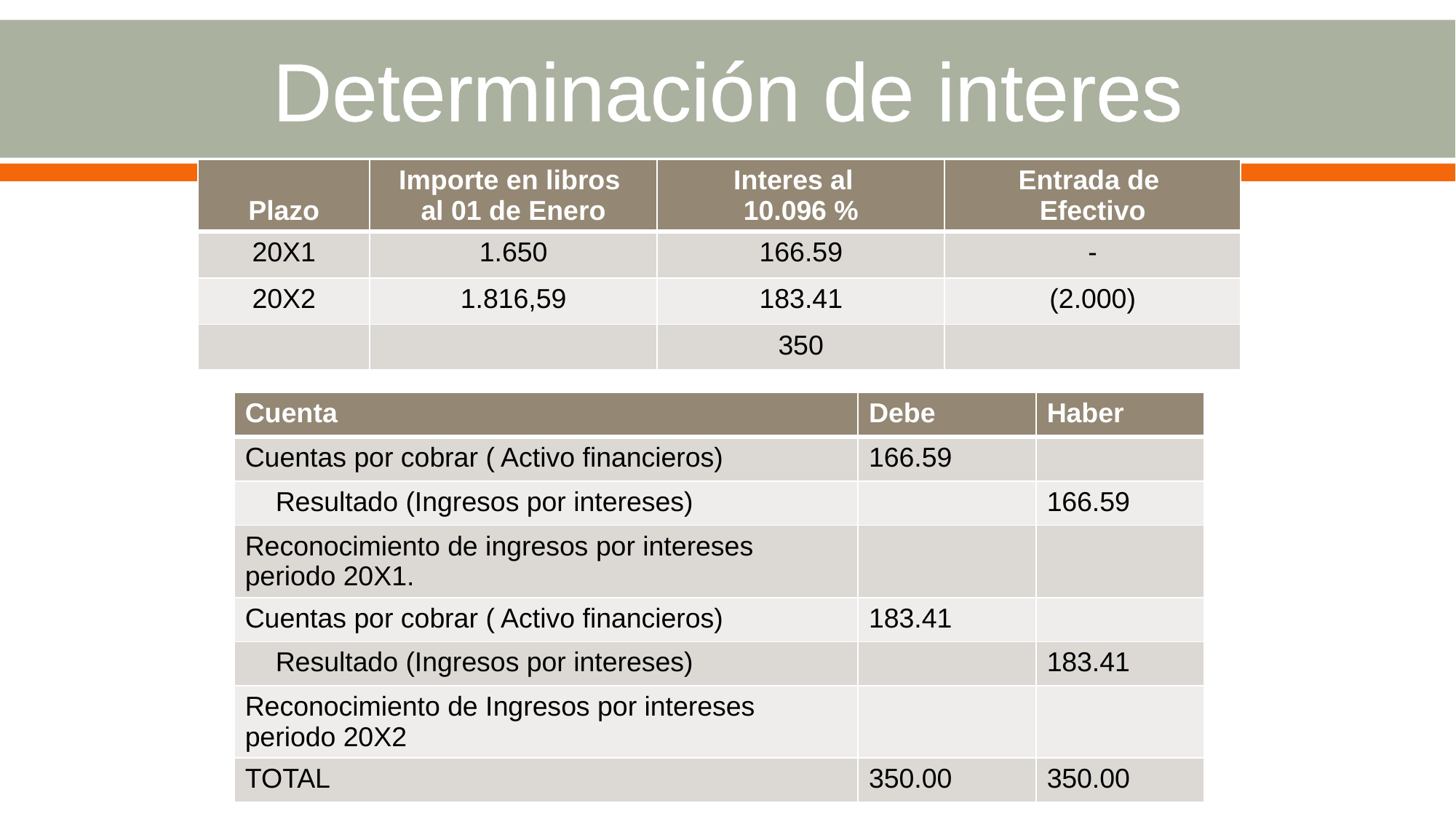

# Determinación de interes

| Plazo | Importe en libros al 01 de Enero | Interes al 10.096 % | Entrada de Efectivo |
| --- | --- | --- | --- |
| 20X1 | 1.650 | 166.59 | - |
| 20X2 | 1.816,59 | 183.41 | (2.000) |
|  |  | 350 |  |
| Cuenta | Debe | Haber |
| --- | --- | --- |
| Cuentas por cobrar ( Activo financieros) | 166.59 |  |
| Resultado (Ingresos por intereses) |  | 166.59 |
| Reconocimiento de ingresos por intereses periodo 20X1. |  |  |
| Cuentas por cobrar ( Activo financieros) | 183.41 |  |
| Resultado (Ingresos por intereses) |  | 183.41 |
| Reconocimiento de Ingresos por intereses periodo 20X2 |  |  |
| TOTAL | 350.00 | 350.00 |